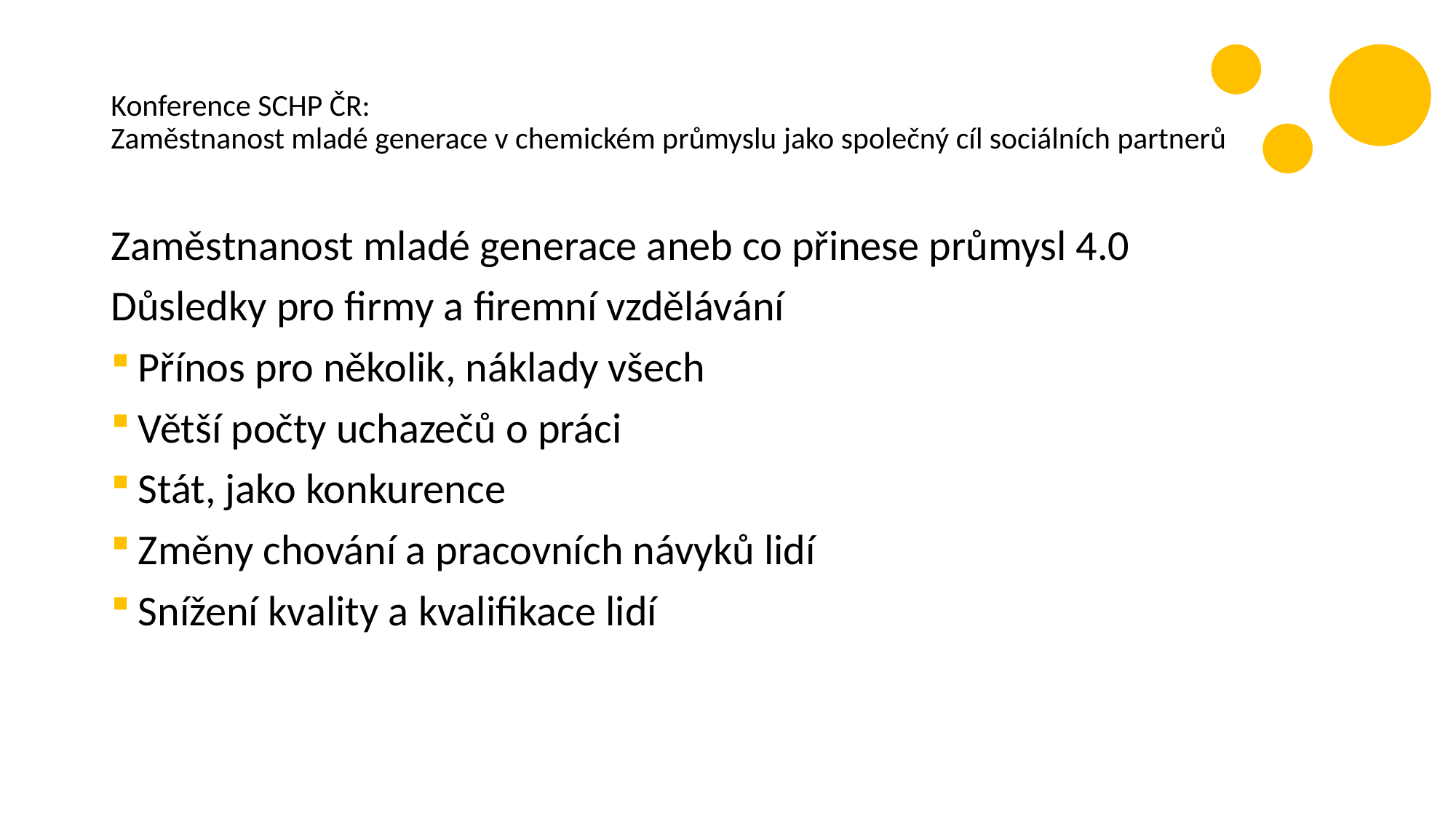

# Konference SCHP ČR: Zaměstnanost mladé generace v chemickém průmyslu jako společný cíl sociálních partnerů
Zaměstnanost mladé generace aneb co přinese průmysl 4.0
Důsledky pro firmy a firemní vzdělávání
Přínos pro několik, náklady všech
Větší počty uchazečů o práci
Stát, jako konkurence
Změny chování a pracovních návyků lidí
Snížení kvality a kvalifikace lidí